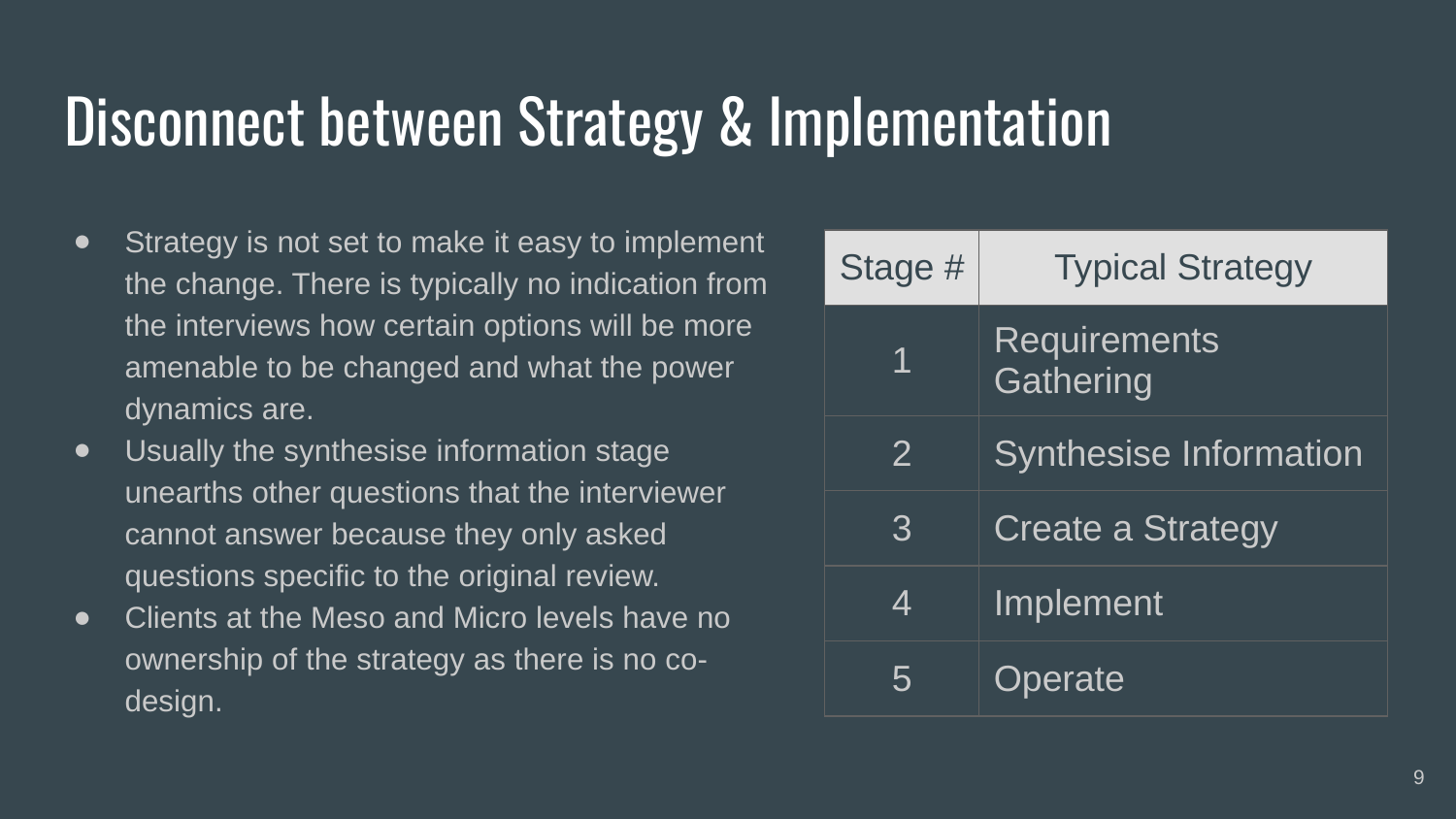

# Disconnect between Strategy & Implementation
Strategy is not set to make it easy to implement the change. There is typically no indication from the interviews how certain options will be more amenable to be changed and what the power dynamics are.
Usually the synthesise information stage unearths other questions that the interviewer cannot answer because they only asked questions specific to the original review.
Clients at the Meso and Micro levels have no ownership of the strategy as there is no co-design.
| Stage # | Typical Strategy |
| --- | --- |
| 1 | Requirements Gathering |
| 2 | Synthesise Information |
| 3 | Create a Strategy |
| 4 | Implement |
| 5 | Operate |
9